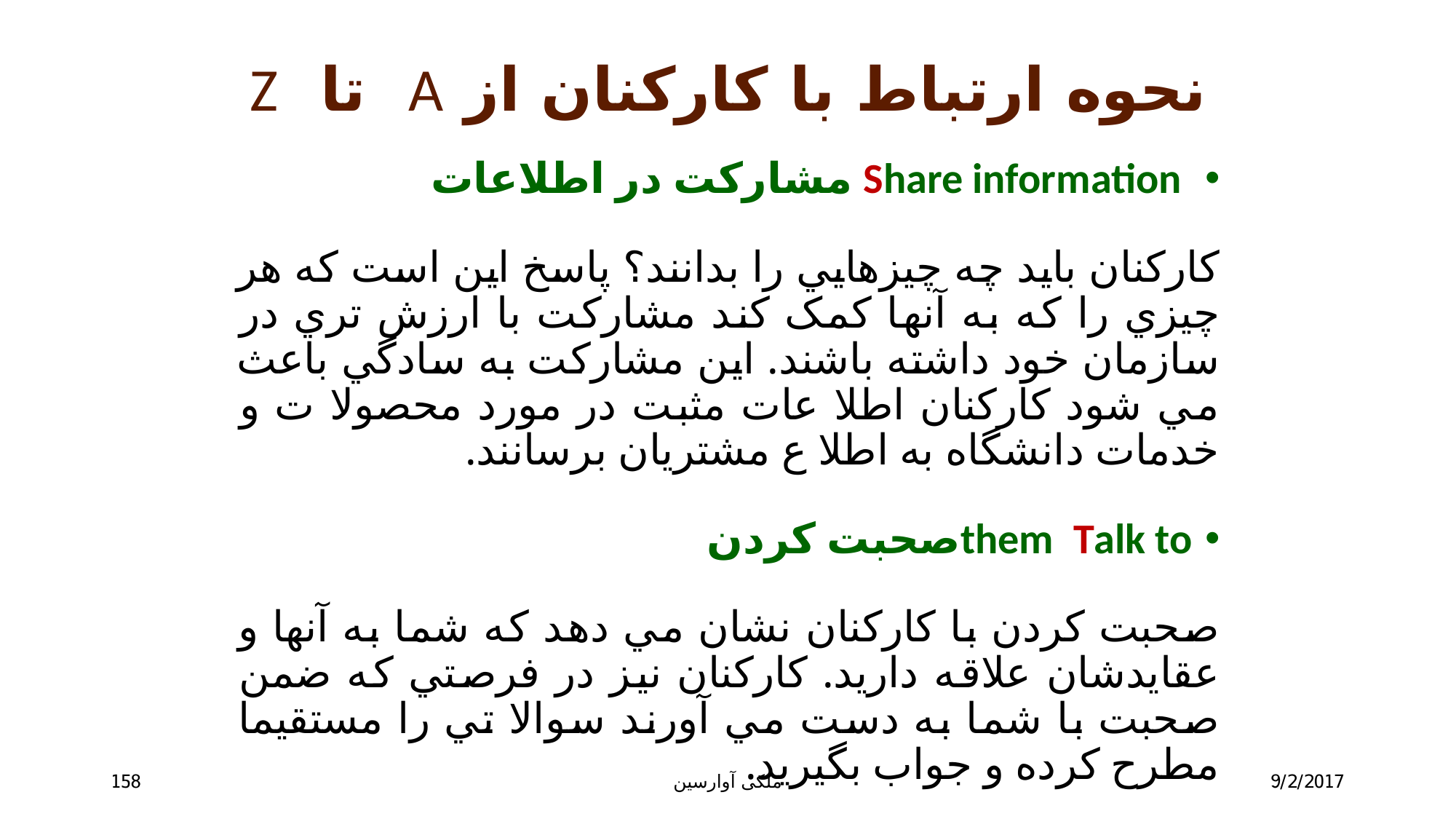

# نحوه ارتباط با کارکنان از A  تا  Z
 Share information مشارکت در اطلاعات
کارکنان بايد چه چيزهايي را بدانند؟ پاسخ اين است که هر چيزي را که به آنها کمک کند مشارکت با ارزش تري در سازمان خود داشته باشند. اين مشارکت به سادگي باعث مي شود کارکنان اطلا عات مثبت در مورد محصولا ت و خدمات دانشگاه به اطلا ع مشتريان برسانند.
them  Talk toصحبت کردن
صحبت کردن با کارکنان نشان مي دهد که شما به آنها و عقايدشان علاقه داريد. کارکنان نيز در فرصتي که ضمن صحبت با شما به دست مي آورند سوالا تي را مستقيما مطرح کرده و جواب بگيريد.
158
ملکی آوارسین
9/2/2017